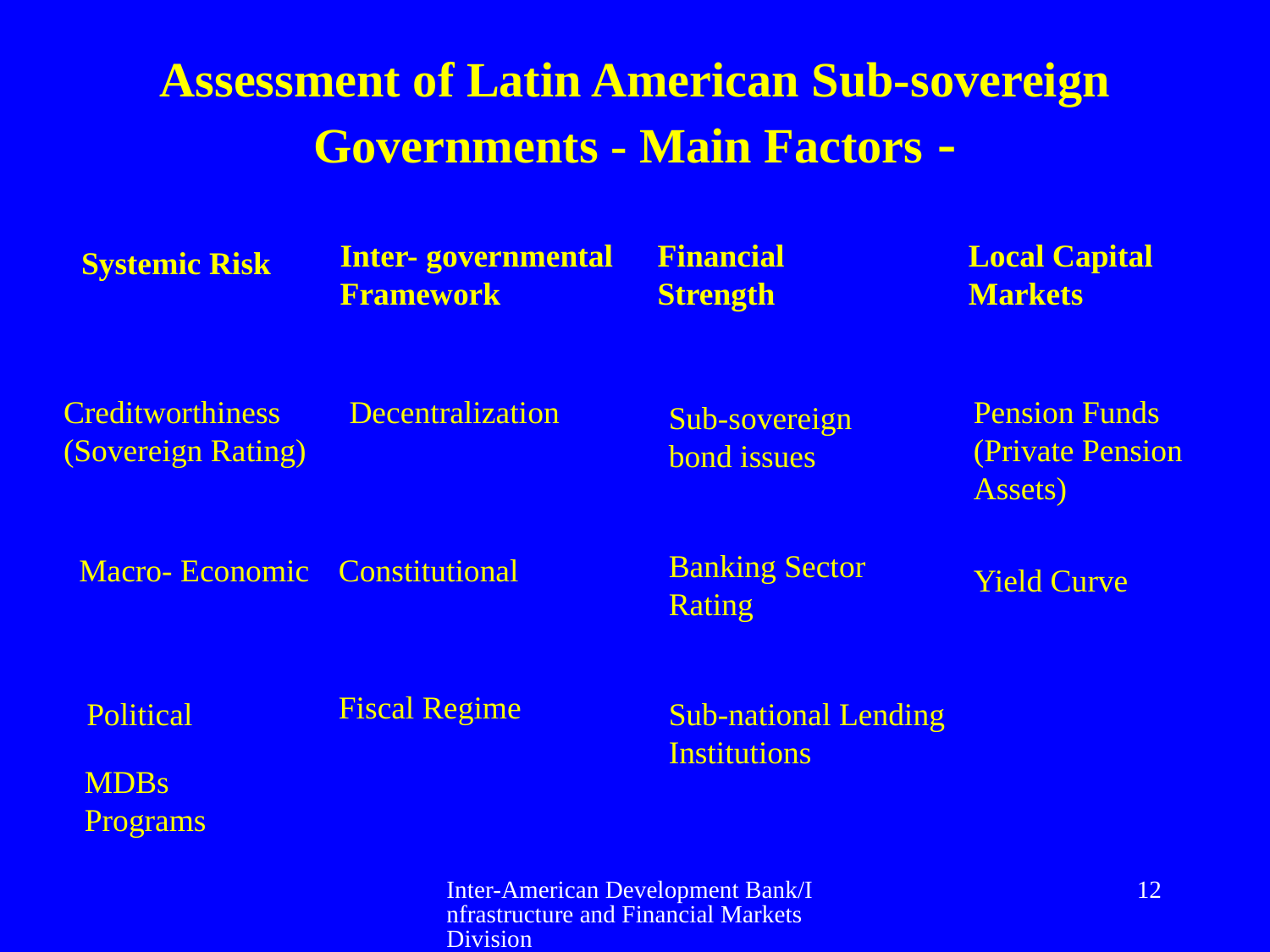

# Assessment of Latin American Sub-sovereign Governments - Main Factors -
Inter- governmental Framework
Financial Strength
Local Capital Markets
Systemic Risk
Creditworthiness
(Sovereign Rating)

Decentralization
Sub-sovereign bond issues
Pension Funds
(Private Pension
Assets)
Banking Sector Rating

Macro- Economic
Constitutional
Yield Curve
Political
Fiscal Regime
Sub-national Lending Institutions
MDBs
Programs

Inter-American Development Bank/Infrastructure and Financial Markets Division
12